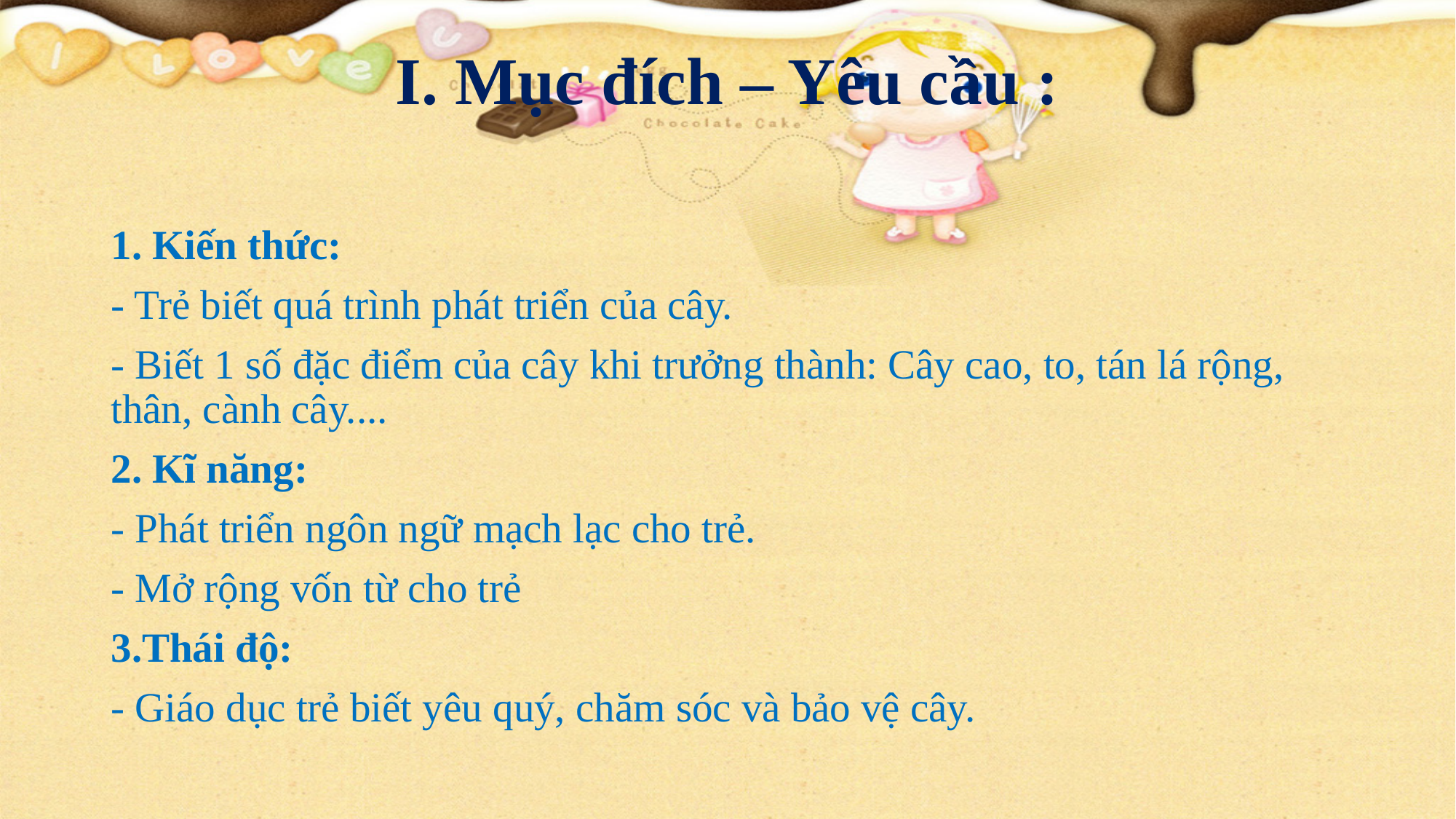

# I. Mục đích – Yêu cầu :
1. Kiến thức:
- Trẻ biết quá trình phát triển của cây.
- Biết 1 số đặc điểm của cây khi trưởng thành: Cây cao, to, tán lá rộng, thân, cành cây....
2. Kĩ năng:
- Phát triển ngôn ngữ mạch lạc cho trẻ.
- Mở rộng vốn từ cho trẻ
3.Thái độ:
- Giáo dục trẻ biết yêu quý, chăm sóc và bảo vệ cây.